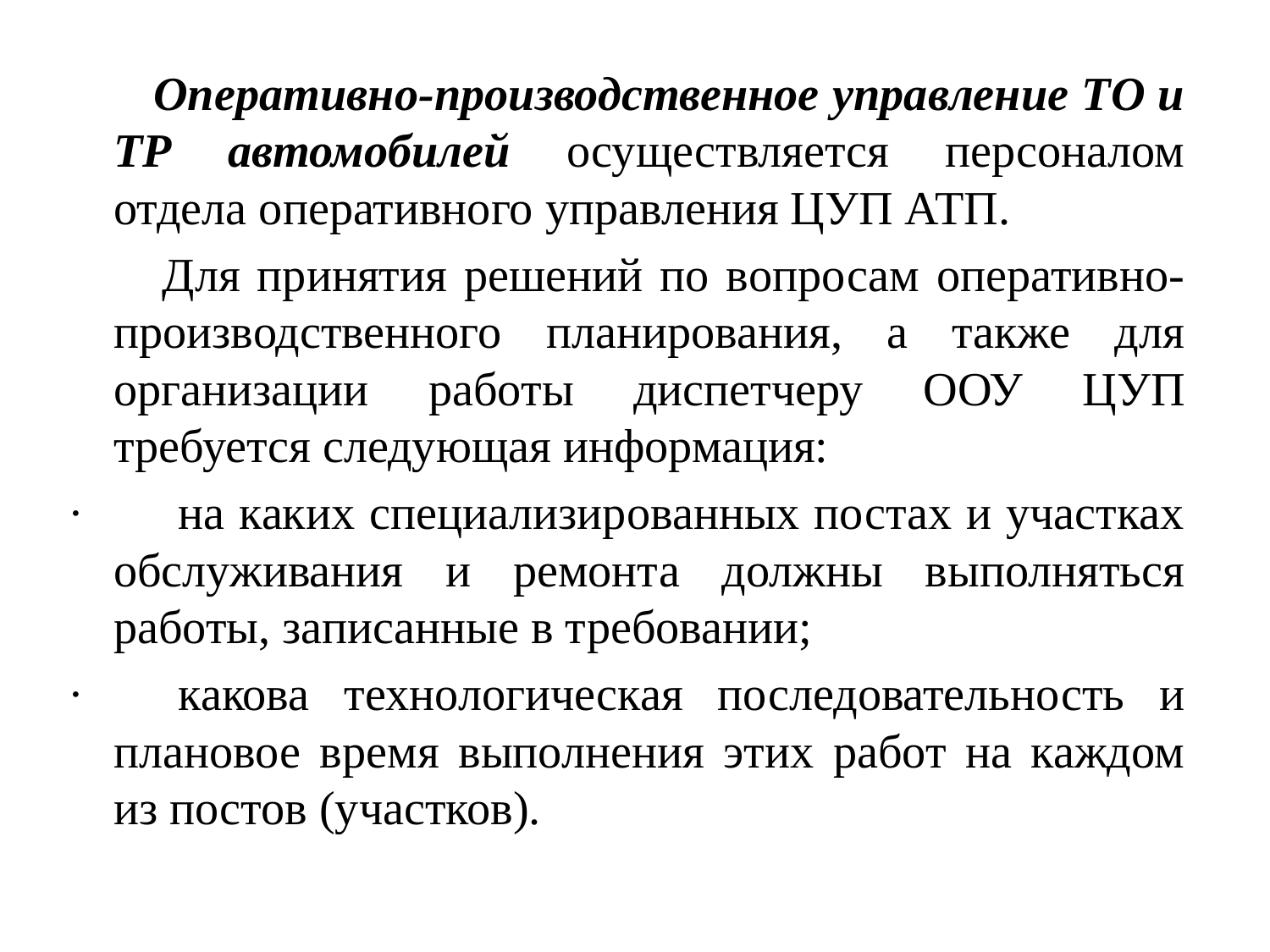

Оперативно-производственное управление ТО и ТР автомобилей осуществляется персоналом отдела оперативного управления ЦУП АТП.
        Для принятия решений по вопросам оперативно-производственного планирования, а также для организации работы диспетчеру ООУ ЦУП требуется следующая информация:
·        на каких специализированных постах и участках обслуживания и ремонта должны выполняться работы, записанные в требовании;
·        какова технологическая последовательность и плановое время выполнения этих работ на каждом из постов (участков).